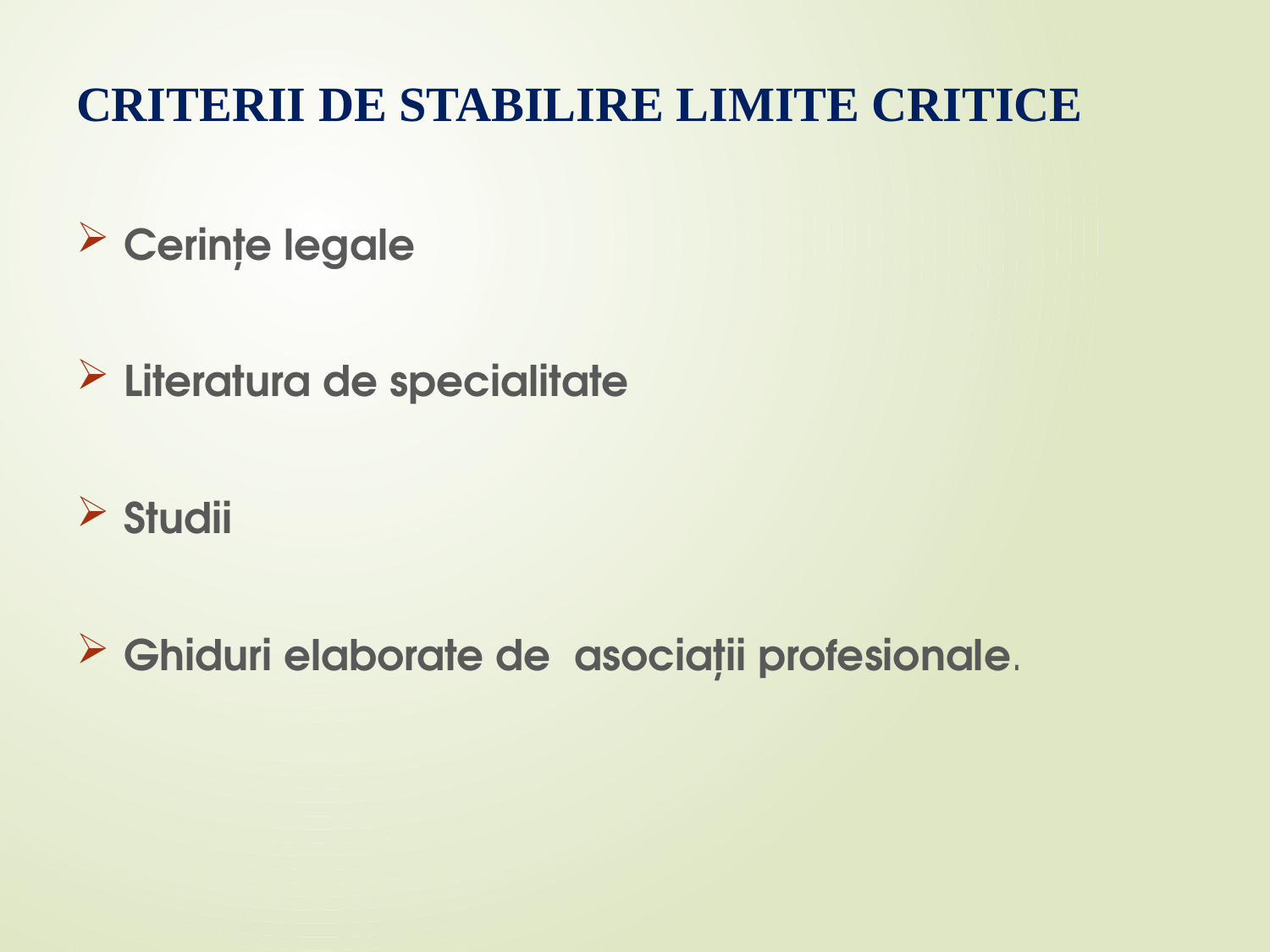

CRITERII DE STABILIRE LIMITE CRITICE

Cerințe legale

Literatura de specialitate

Studii

Ghiduri elaborate de  asociații profesionale.